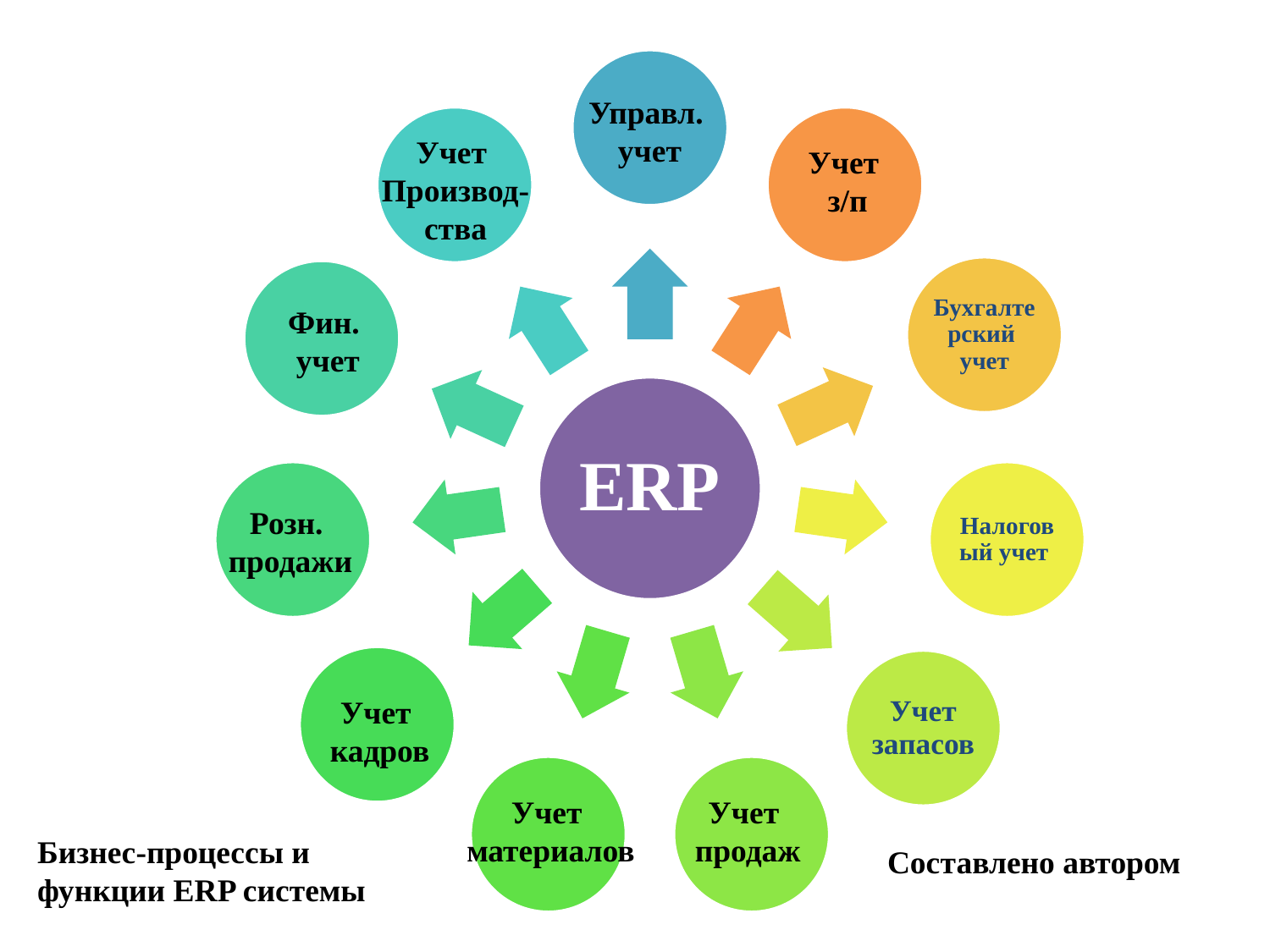

ERP

Учет запасов

Налоговый учет

Бухгалтерский  учет

Управл.
учет
Учет
Производ-
ства
Учет
з/п
Фин.
учет
Розн.
продажи
Учет
 кадров
Учет
 материалов
Учет
 продаж
Бизнес-процессы и функции ERP системы
Составлено автором